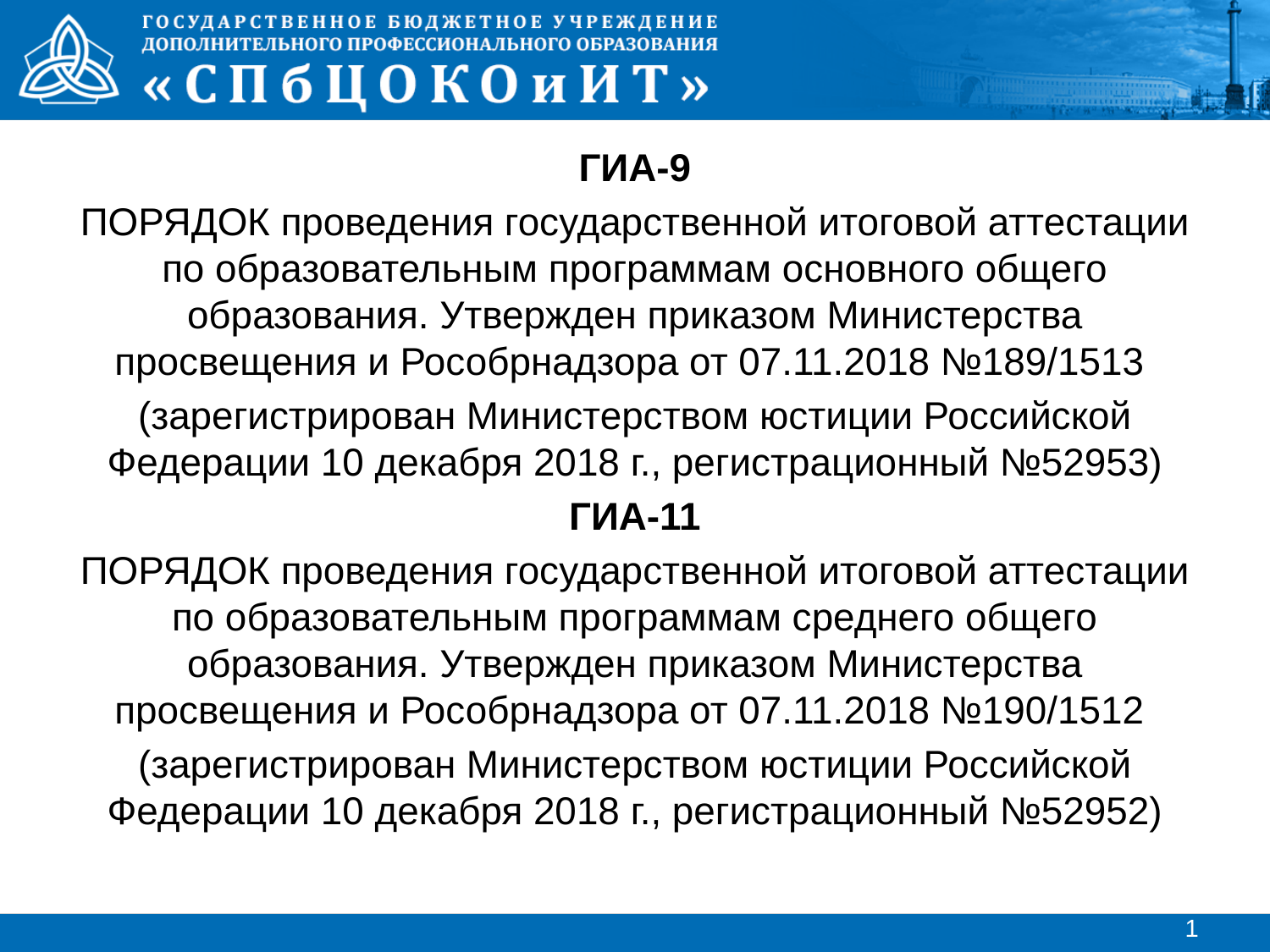

ГИА-9
ПОРЯДОК проведения государственной итоговой аттестации по образовательным программам основного общего образования. Утвержден приказом Министерства просвещения и Рособрнадзора от 07.11.2018 №189/1513
(зарегистрирован Министерством юстиции Российской Федерации 10 декабря 2018 г., регистрационный №52953)
ГИА-11
ПОРЯДОК проведения государственной итоговой аттестации по образовательным программам среднего общего образования. Утвержден приказом Министерства просвещения и Рособрнадзора от 07.11.2018 №190/1512
(зарегистрирован Министерством юстиции Российской Федерации 10 декабря 2018 г., регистрационный №52952)
1